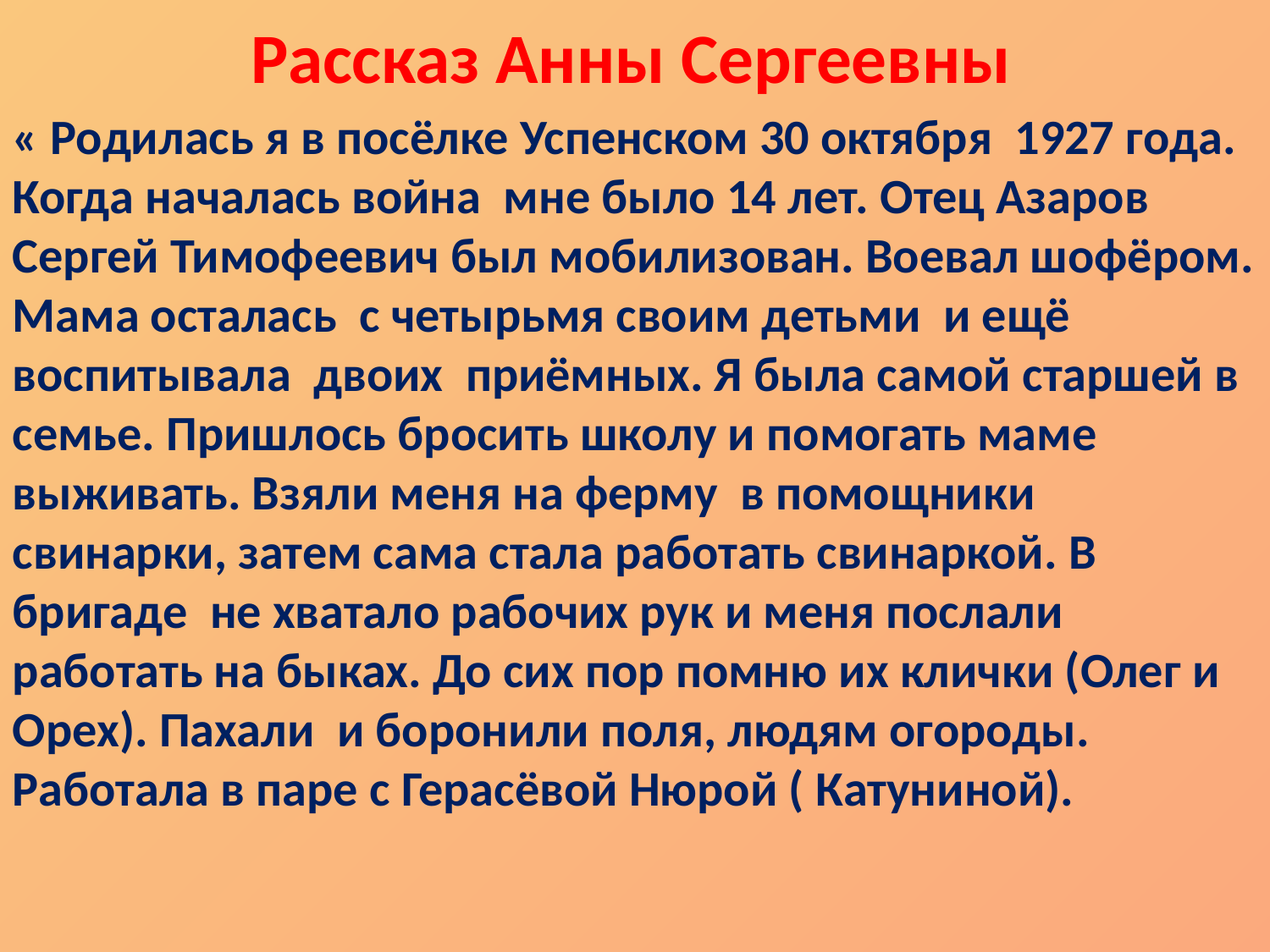

# Рассказ Анны Сергеевны
« Родилась я в посёлке Успенском 30 октября  1927 года.  Когда началась война  мне было 14 лет. Отец Азаров Сергей Тимофеевич был мобилизован. Воевал шофёром. Мама осталась  с четырьмя своим детьми  и ещё  воспитывала  двоих  приёмных. Я была самой старшей в семье. Пришлось бросить школу и помогать маме выживать. Взяли меня на ферму  в помощники свинарки, затем сама стала работать свинаркой. В бригаде  не хватало рабочих рук и меня послали работать на быках. До сих пор помню их клички (Олег и Орех). Пахали  и боронили поля, людям огороды. Работала в паре с Герасёвой Нюрой ( Катуниной).